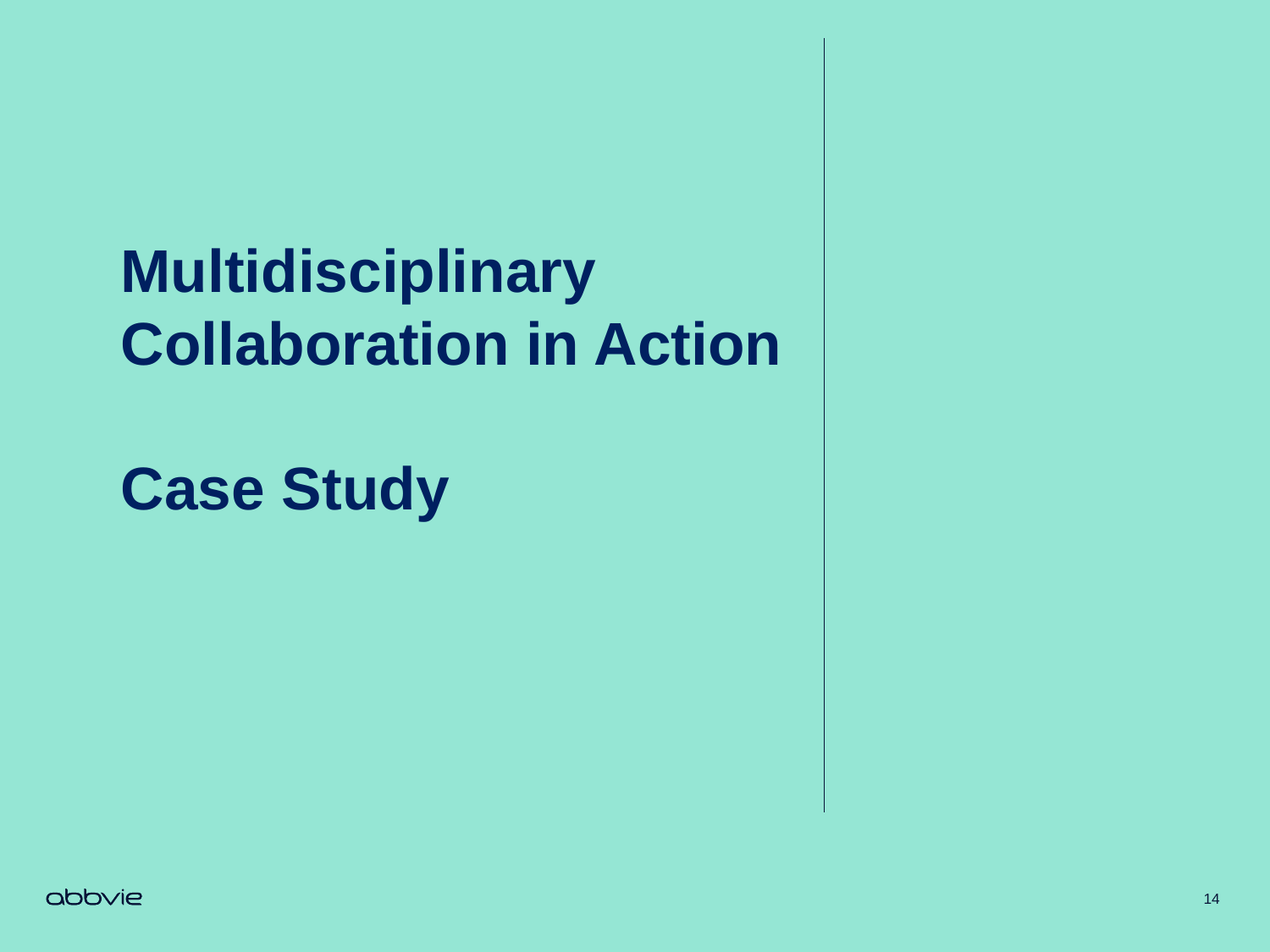

# Multidisciplinary Collaboration in Action Case Study
14